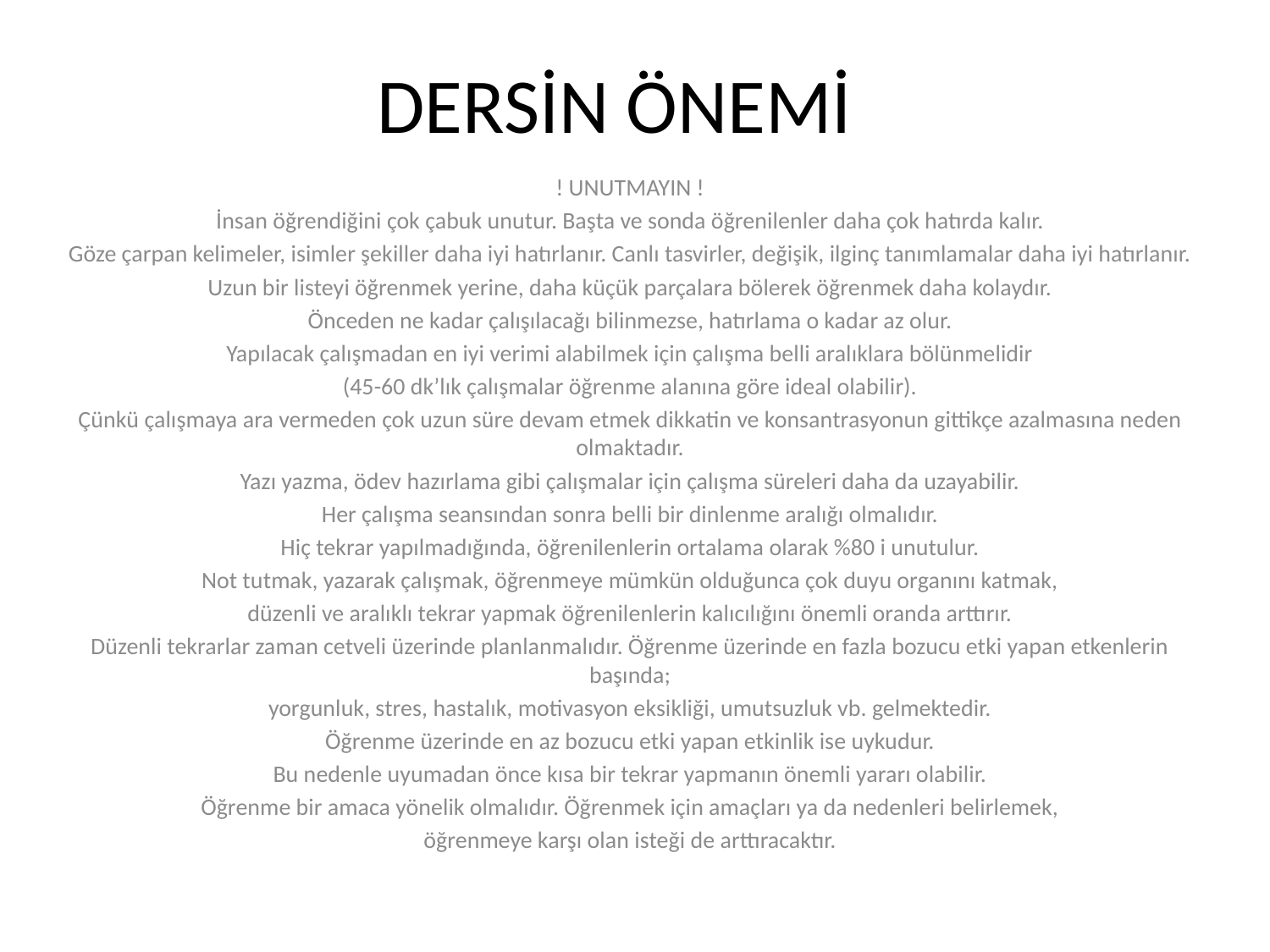

# DERSİN ÖNEMİ
! UNUTMAYIN !
İnsan öğrendiğini çok çabuk unutur. Başta ve sonda öğrenilenler daha çok hatırda kalır.
Göze çarpan kelimeler, isimler şekiller daha iyi hatırlanır. Canlı tasvirler, değişik, ilginç tanımlamalar daha iyi hatırlanır.
Uzun bir listeyi öğrenmek yerine, daha küçük parçalara bölerek öğrenmek daha kolaydır.
Önceden ne kadar çalışılacağı bilinmezse, hatırlama o kadar az olur.
Yapılacak çalışmadan en iyi verimi alabilmek için çalışma belli aralıklara bölünmelidir
(45-60 dk’lık çalışmalar öğrenme alanına göre ideal olabilir).
Çünkü çalışmaya ara vermeden çok uzun süre devam etmek dikkatin ve konsantrasyonun gittikçe azalmasına neden olmaktadır.
Yazı yazma, ödev hazırlama gibi çalışmalar için çalışma süreleri daha da uzayabilir.
Her çalışma seansından sonra belli bir dinlenme aralığı olmalıdır.
Hiç tekrar yapılmadığında, öğrenilenlerin ortalama olarak %80 i unutulur.
Not tutmak, yazarak çalışmak, öğrenmeye mümkün olduğunca çok duyu organını katmak,
düzenli ve aralıklı tekrar yapmak öğrenilenlerin kalıcılığını önemli oranda arttırır.
Düzenli tekrarlar zaman cetveli üzerinde planlanmalıdır. Öğrenme üzerinde en fazla bozucu etki yapan etkenlerin başında;
yorgunluk, stres, hastalık, motivasyon eksikliği, umutsuzluk vb. gelmektedir.
Öğrenme üzerinde en az bozucu etki yapan etkinlik ise uykudur.
Bu nedenle uyumadan önce kısa bir tekrar yapmanın önemli yararı olabilir.
Öğrenme bir amaca yönelik olmalıdır. Öğrenmek için amaçları ya da nedenleri belirlemek,
öğrenmeye karşı olan isteği de arttıracaktır.